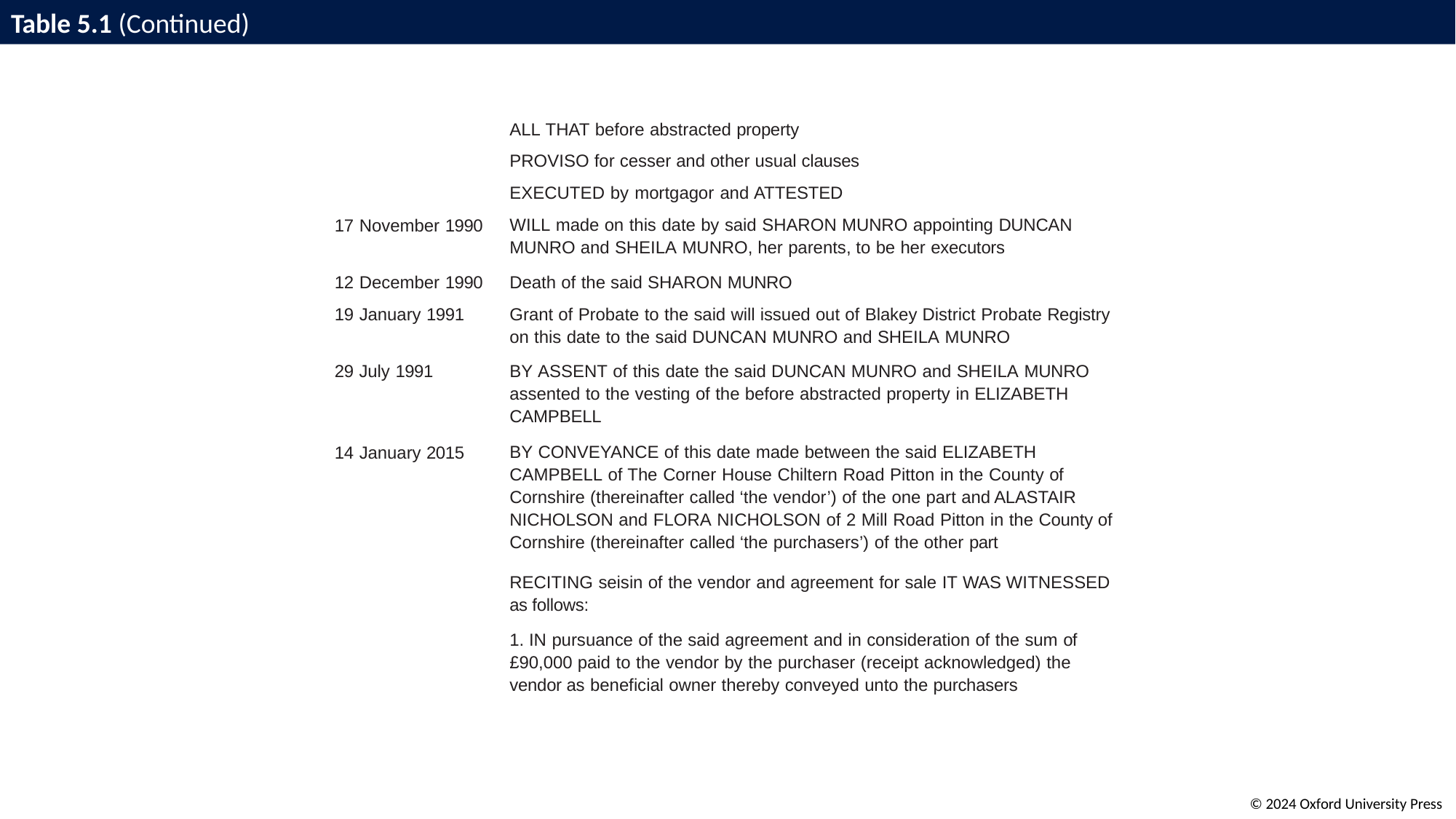

# Table 5.1 (Continued)
|  | ALL THAT before abstracted property |
| --- | --- |
|  | PROVISO for cesser and other usual clauses |
|  | EXECUTED by mortgagor and ATTESTED |
| 17 November 1990 | WILL made on this date by said SHARON MUNRO appointing DUNCAN MUNRO and SHEILA MUNRO, her parents, to be her executors |
| 12 December 1990 | Death of the said SHARON MUNRO |
| 19 January 1991 | Grant of Probate to the said will issued out of Blakey District Probate Registry on this date to the said DUNCAN MUNRO and SHEILA MUNRO |
| 29 July 1991 | BY ASSENT of this date the said DUNCAN MUNRO and SHEILA MUNRO assented to the vesting of the before abstracted property in ELIZABETH CAMPBELL |
| 14 January 2015 | BY CONVEYANCE of this date made between the said ELIZABETH CAMPBELL of The Corner House Chiltern Road Pitton in the County of Cornshire (thereinafter called ‘the vendor’) of the one part and ALASTAIR NICHOLSON and FLORA NICHOLSON of 2 Mill Road Pitton in the County of Cornshire (thereinafter called ‘the purchasers’) of the other part |
|  | RECITING seisin of the vendor and agreement for sale IT WAS WITNESSED as follows: |
|  | 1. IN pursuance of the said agreement and in consideration of the sum of £90,000 paid to the vendor by the purchaser (receipt acknowledged) the vendor as beneficial owner thereby conveyed unto the purchasers |